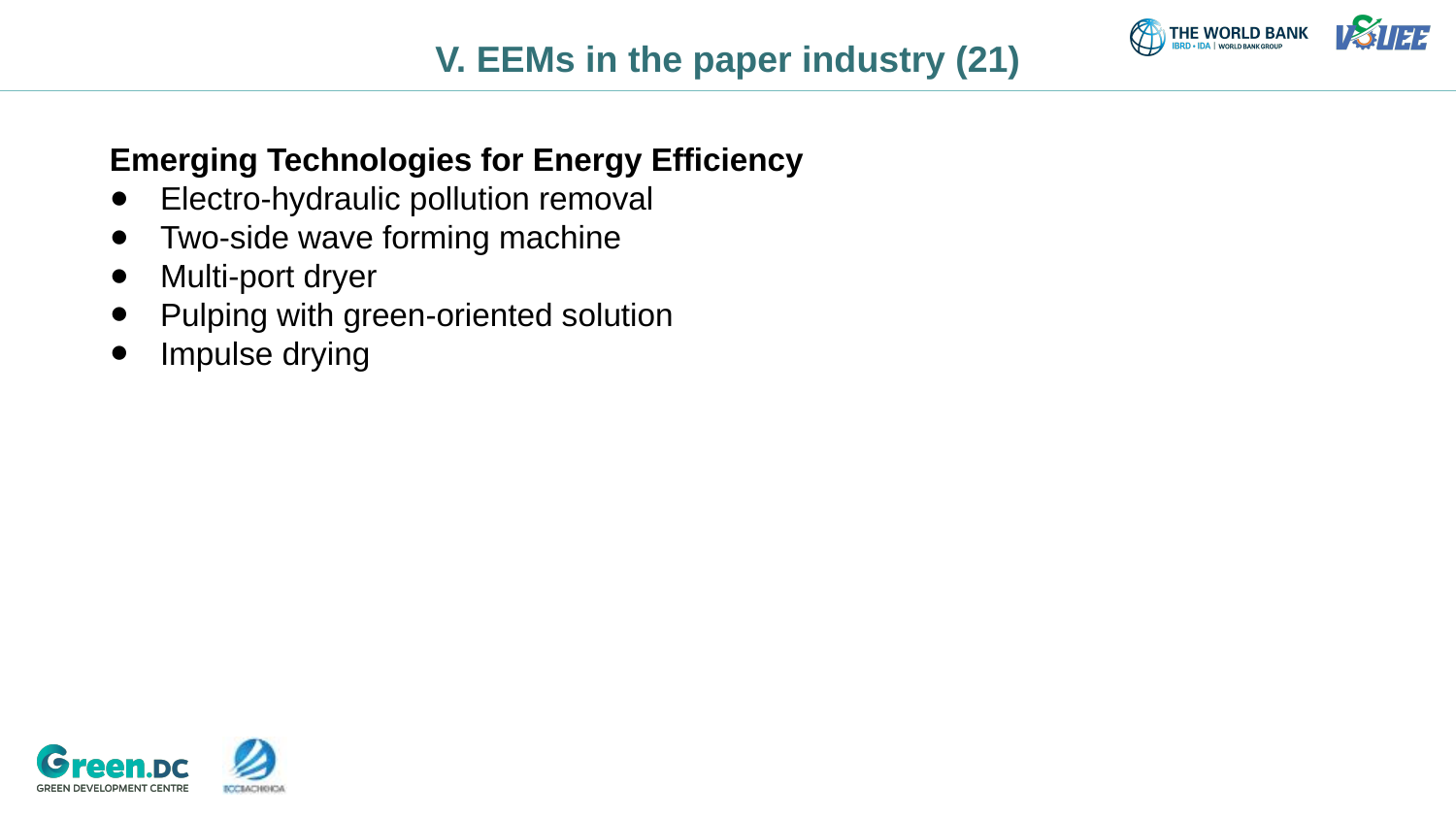

# V. EEMs in the paper industry (21)
Emerging Technologies for Energy Efficiency
Electro-hydraulic pollution removal
Two-side wave forming machine
Multi-port dryer
Pulping with green-oriented solution
Impulse drying